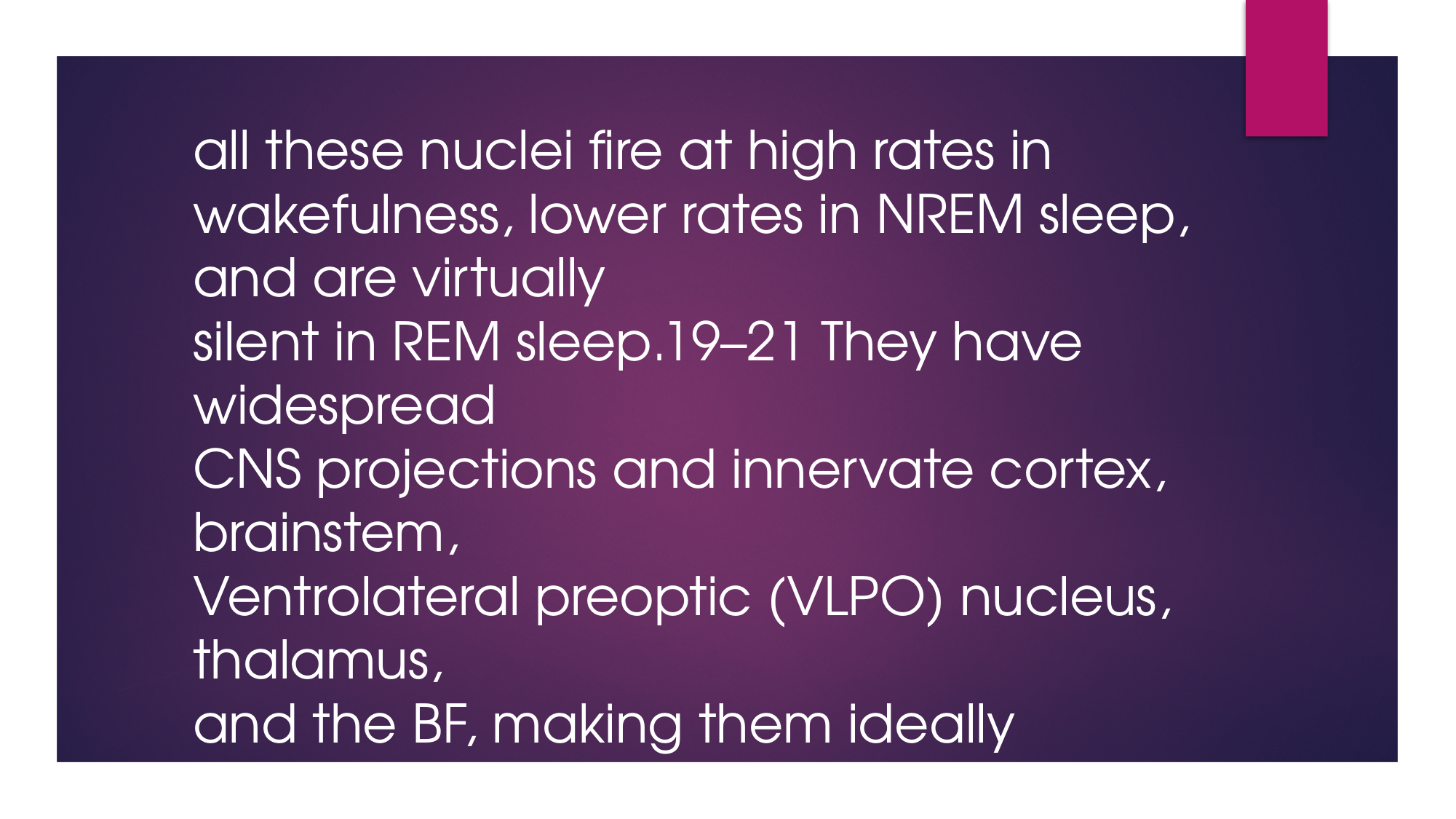

all these nuclei fire at high rates in wakefulness, lower rates in NREM sleep, and are virtually
silent in REM sleep.19–21 They have widespread
CNS projections and innervate cortex, brainstem,
Ventrolateral preoptic (VLPO) nucleus, thalamus,
and the BF, making them ideally located to promote and sustain wakefulness.